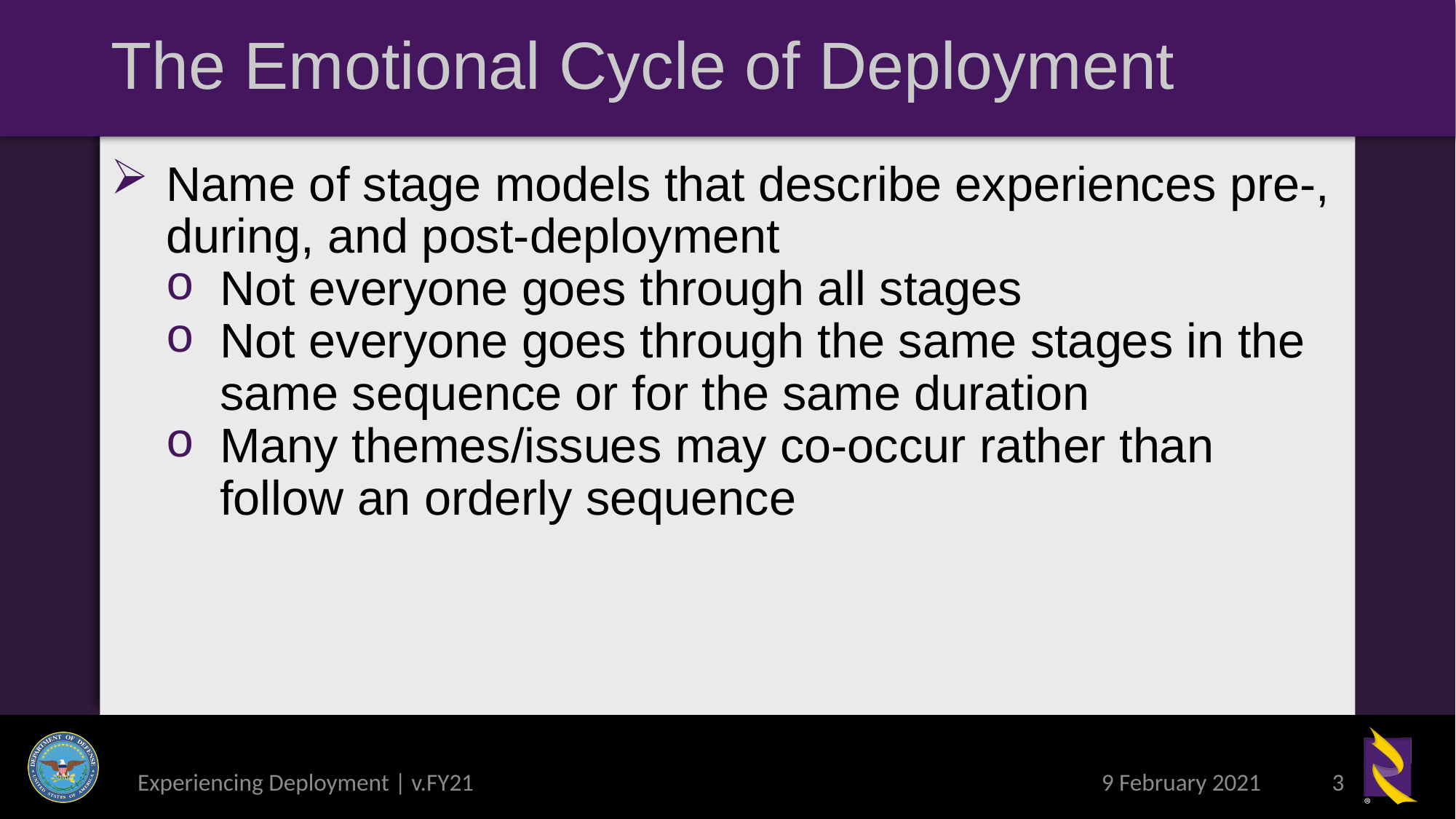

# The Emotional Cycle of Deployment
Name of stage models that describe experiences pre-, during, and post-deployment
Not everyone goes through all stages
Not everyone goes through the same stages in the same sequence or for the same duration
Many themes/issues may co-occur rather than follow an orderly sequence
Experiencing Deployment | v.FY21
9 February 2021
3